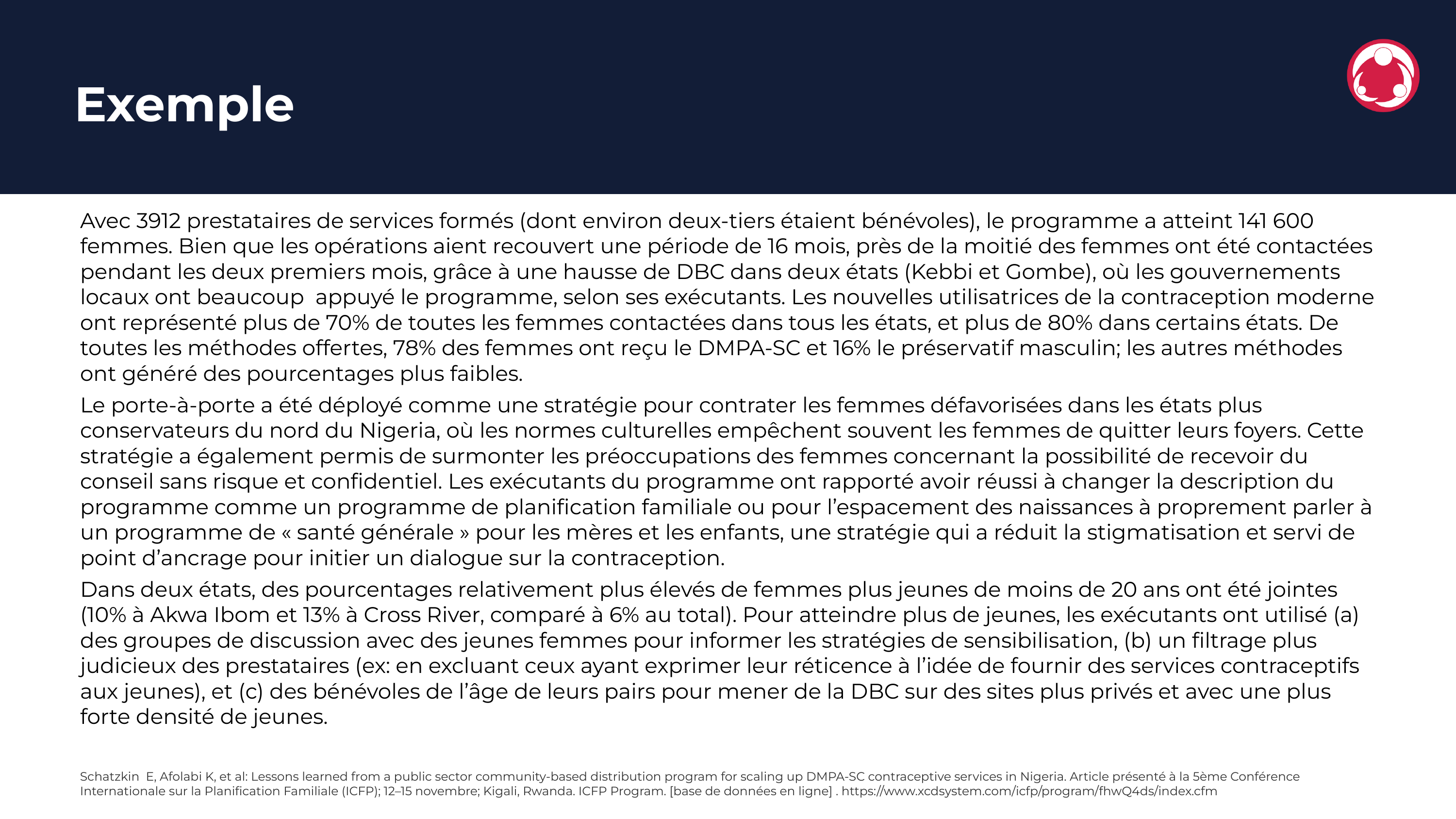

Exemple
Avec 3912 prestataires de services formés (dont environ deux-tiers étaient bénévoles), le programme a atteint 141 600 femmes. Bien que les opérations aient recouvert une période de 16 mois, près de la moitié des femmes ont été contactées pendant les deux premiers mois, grâce à une hausse de DBC dans deux états (Kebbi et Gombe), où les gouvernements locaux ont beaucoup  appuyé le programme, selon ses exécutants. Les nouvelles utilisatrices de la contraception moderne ont représenté plus de 70% de toutes les femmes contactées dans tous les états, et plus de 80% dans certains états. De toutes les méthodes offertes, 78% des femmes ont reçu le DMPA-SC et 16% le préservatif masculin; les autres méthodes ont généré des pourcentages plus faibles.
Le porte-à-porte a été déployé comme une stratégie pour contrater les femmes défavorisées dans les états plus conservateurs du nord du Nigeria, où les normes culturelles empêchent souvent les femmes de quitter leurs foyers. Cette stratégie a également permis de surmonter les préoccupations des femmes concernant la possibilité de recevoir du conseil sans risque et confidentiel. Les exécutants du programme ont rapporté avoir réussi à changer la description du programme comme un programme de planification familiale ou pour l’espacement des naissances à proprement parler à un programme de « santé générale » pour les mères et les enfants, une stratégie qui a réduit la stigmatisation et servi de point d’ancrage pour initier un dialogue sur la contraception.
Dans deux états, des pourcentages relativement plus élevés de femmes plus jeunes de moins de 20 ans ont été jointes (10% à Akwa Ibom et 13% à Cross River, comparé à 6% au total). Pour atteindre plus de jeunes, les exécutants ont utilisé (a) des groupes de discussion avec des jeunes femmes pour informer les stratégies de sensibilisation, (b) un filtrage plus judicieux des prestataires (ex: en excluant ceux ayant exprimer leur réticence à l’idée de fournir des services contraceptifs aux jeunes), et (c) des bénévoles de l’âge de leurs pairs pour mener de la DBC sur des sites plus privés et avec une plus forte densité de jeunes.
Schatzkin  E, Afolabi K, et al: Lessons learned from a public sector community-based distribution program for scaling up DMPA-SC contraceptive services in Nigeria. Article présenté à la 5ème Conférence Internationale sur la Planification Familiale (ICFP); 12–15 novembre; Kigali, Rwanda. ICFP Program. [base de données en ligne] . https://www.xcdsystem.com/icfp/program/fhwQ4ds/index.cfm